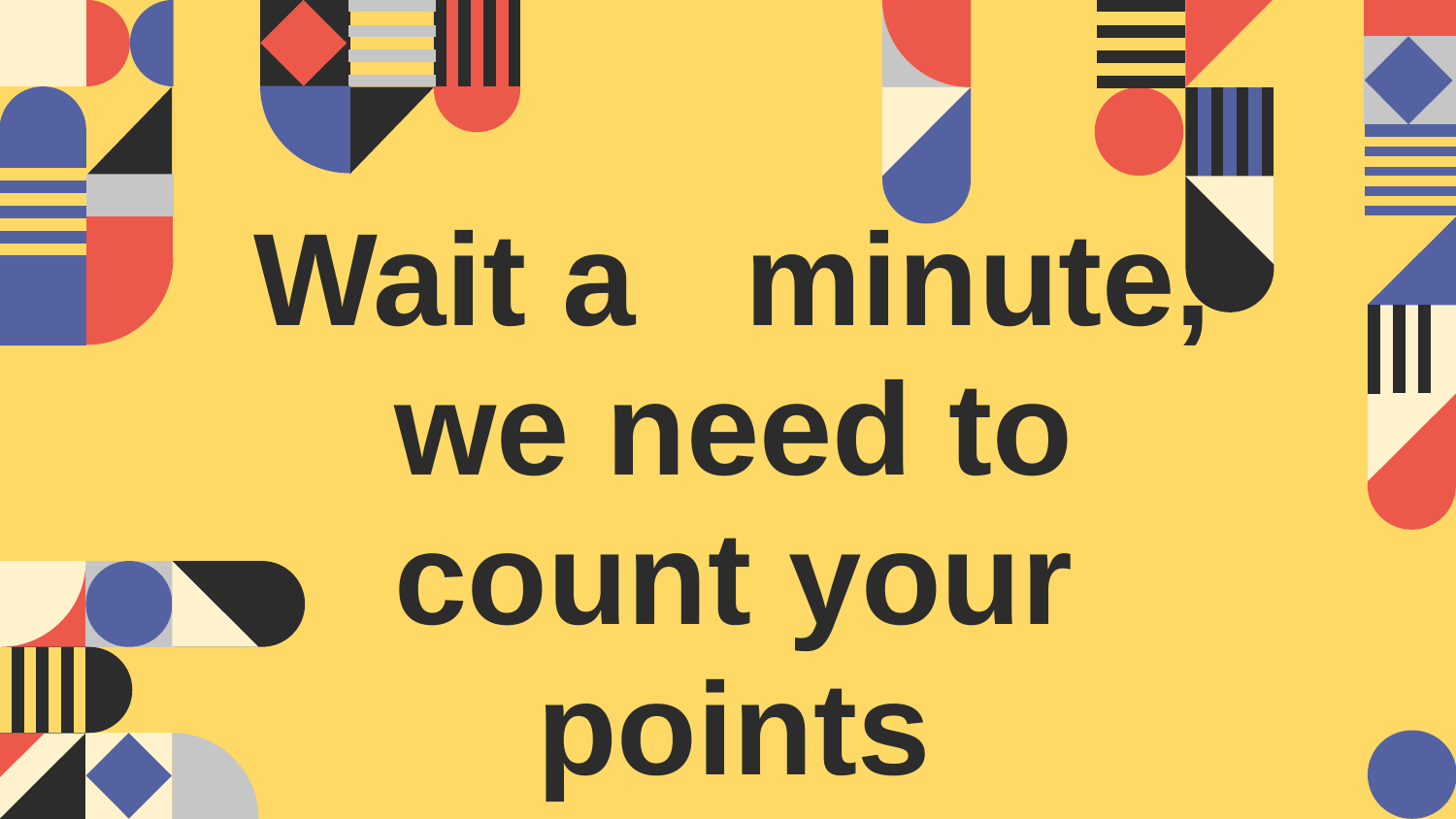

# Wait a   minute, we need to count your points